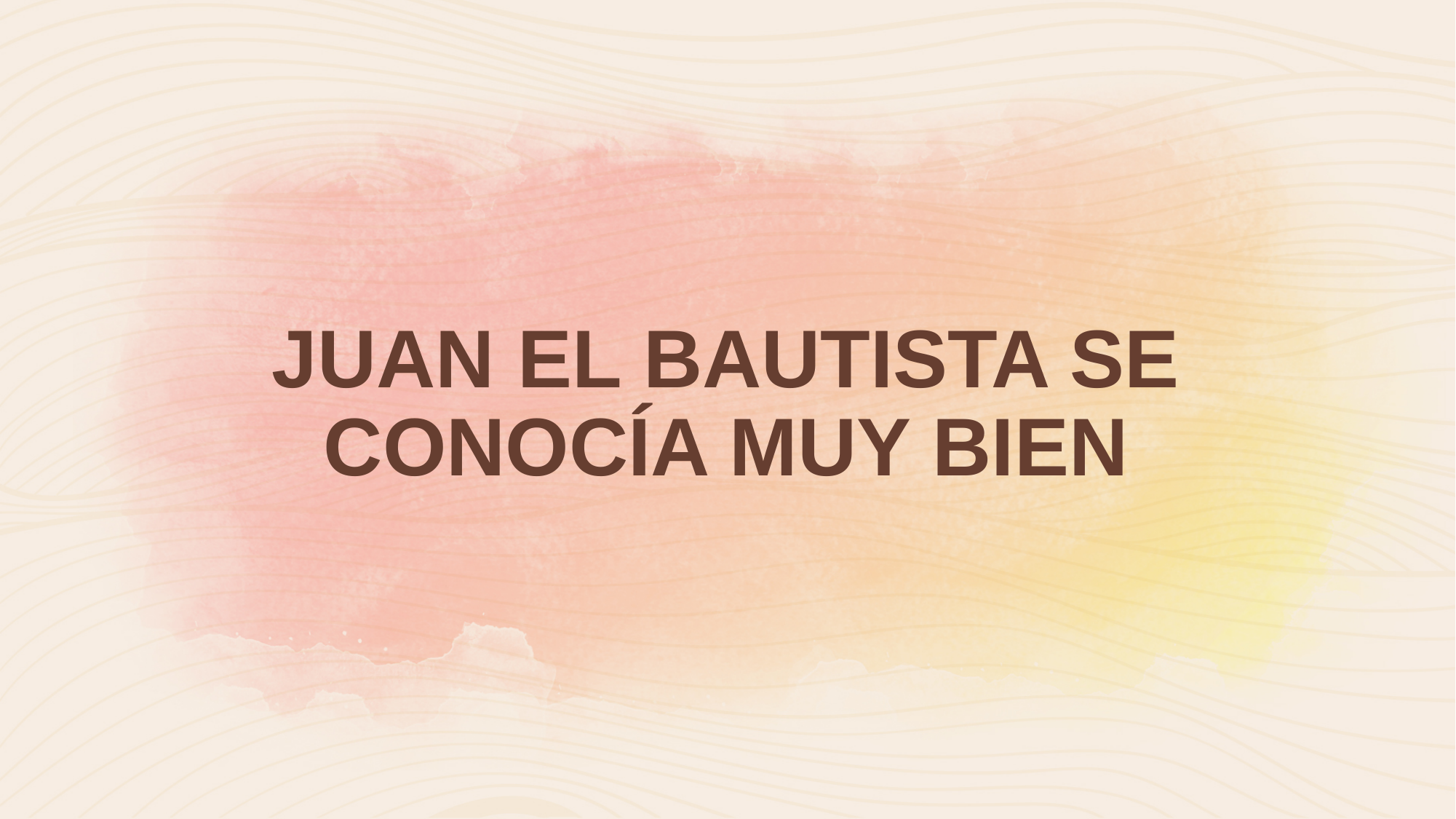

JUAN EL BAUTISTA SE CONOCÍA MUY BIEN